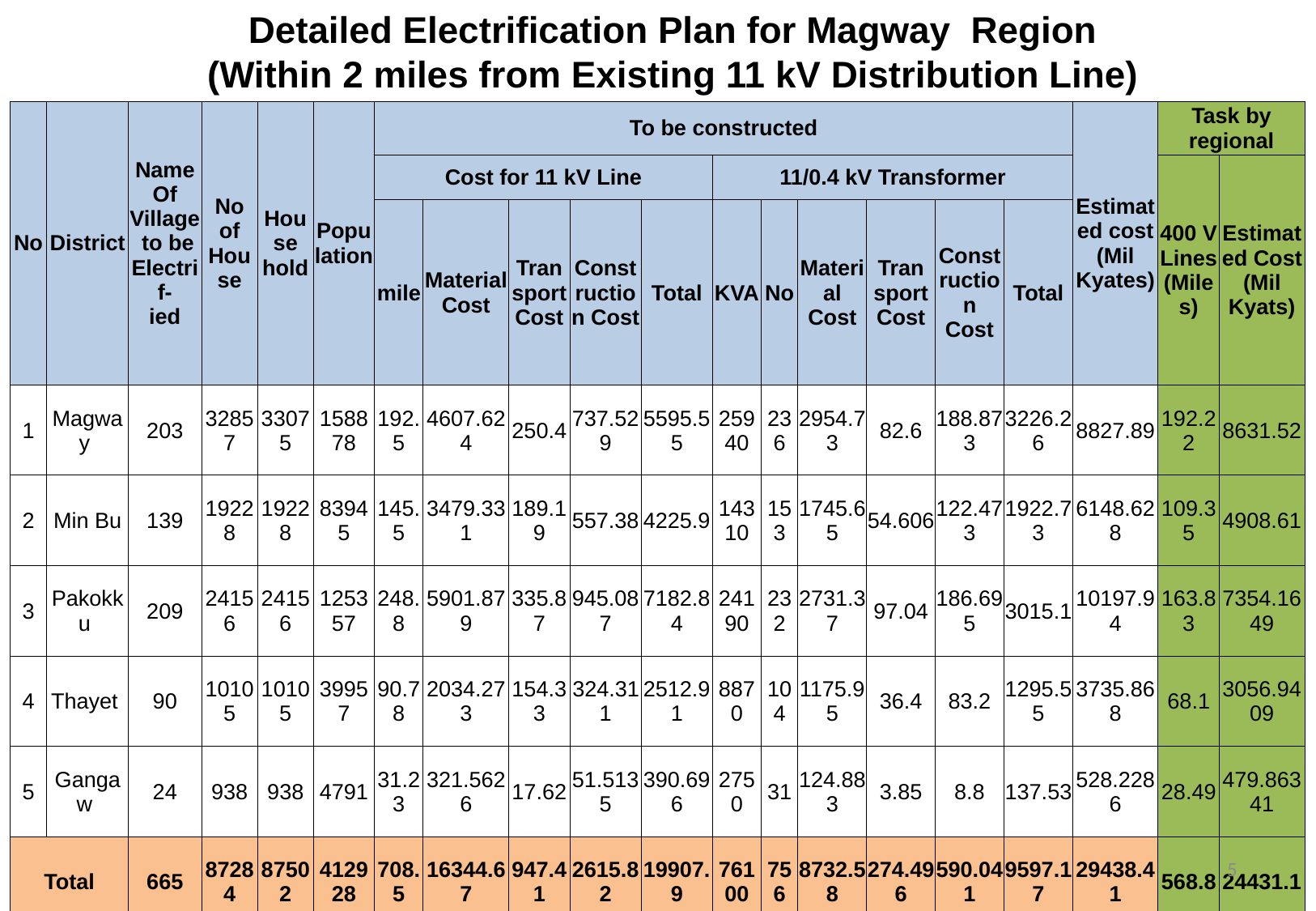

Detailed Electrification Plan for Magway  Region
(Within 2 miles from Existing 11 kV Distribution Line)
| No | District | Name Of Village to be Electrif- ied | No of House | House hold | Popu lation | To be constructed |  |  |  |  |  |  |  |  |  |  | Estimated cost (Mil Kyates) | Task by regional |  |
| --- | --- | --- | --- | --- | --- | --- | --- | --- | --- | --- | --- | --- | --- | --- | --- | --- | --- | --- | --- |
|  |  |  |  |  |  | Cost for 11 kV Line |  |  |  |  | 11/0.4 kV Transformer |  |  |  |  |  |  | 400 V Lines (Miles) | Estimated Cost (Mil Kyats) |
|  |  |  |  |  |  | mile | Material Cost | Tran sport Cost | Construction Cost | Total | KVA | No | Material Cost | Tran sport Cost | Construction Cost | Total |  |  |  |
| 1 | Magway | 203 | 32857 | 33075 | 158878 | 192.5 | 4607.624 | 250.4 | 737.529 | 5595.55 | 25940 | 236 | 2954.73 | 82.6 | 188.873 | 3226.26 | 8827.89 | 192.22 | 8631.52 |
| 2 | Min Bu | 139 | 19228 | 19228 | 83945 | 145.5 | 3479.331 | 189.19 | 557.38 | 4225.9 | 14310 | 153 | 1745.65 | 54.606 | 122.473 | 1922.73 | 6148.628 | 109.35 | 4908.61 |
| 3 | Pakokku | 209 | 24156 | 24156 | 125357 | 248.8 | 5901.879 | 335.87 | 945.087 | 7182.84 | 24190 | 232 | 2731.37 | 97.04 | 186.695 | 3015.1 | 10197.94 | 163.83 | 7354.1649 |
| 4 | Thayet | 90 | 10105 | 10105 | 39957 | 90.78 | 2034.273 | 154.33 | 324.311 | 2512.91 | 8870 | 104 | 1175.95 | 36.4 | 83.2 | 1295.55 | 3735.868 | 68.1 | 3056.9409 |
| 5 | Gangaw | 24 | 938 | 938 | 4791 | 31.23 | 321.5626 | 17.62 | 51.5135 | 390.696 | 2750 | 31 | 124.883 | 3.85 | 8.8 | 137.53 | 528.2286 | 28.49 | 479.86341 |
| Total |  | 665 | 87284 | 87502 | 412928 | 708.5 | 16344.67 | 947.41 | 2615.82 | 19907.9 | 76100 | 756 | 8732.58 | 274.496 | 590.041 | 9597.17 | 29438.41 | 568.8 | 24431.1 |
5